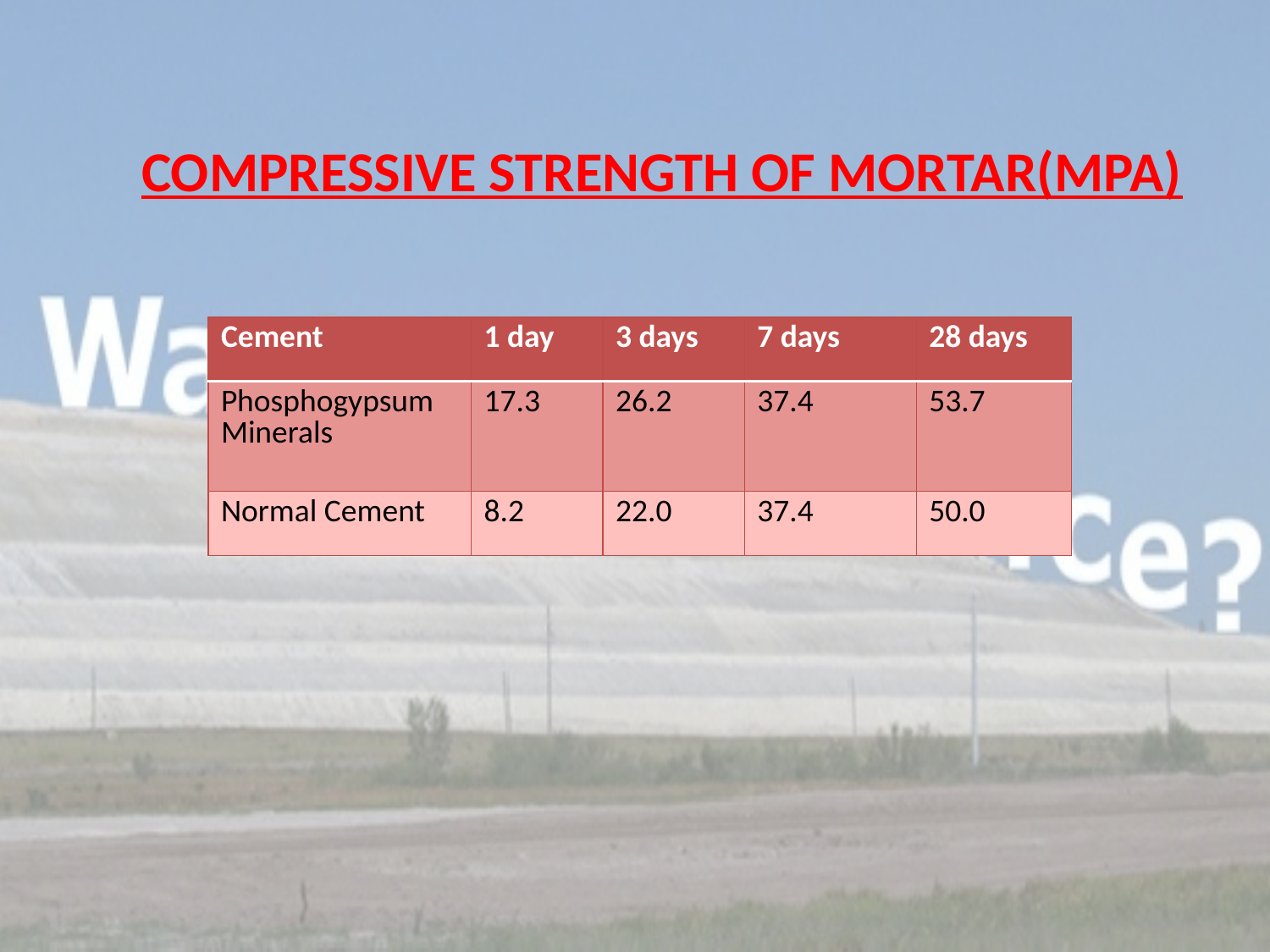

COMPRESSIVE STRENGTH OF MORTAR(MPA)
| Cement | 1 day | 3 days | 7 days | 28 days |
| --- | --- | --- | --- | --- |
| Phosphogypsum Minerals | 17.3 | 26.2 | 37.4 | 53.7 |
| Normal Cement | 8.2 | 22.0 | 37.4 | 50.0 |